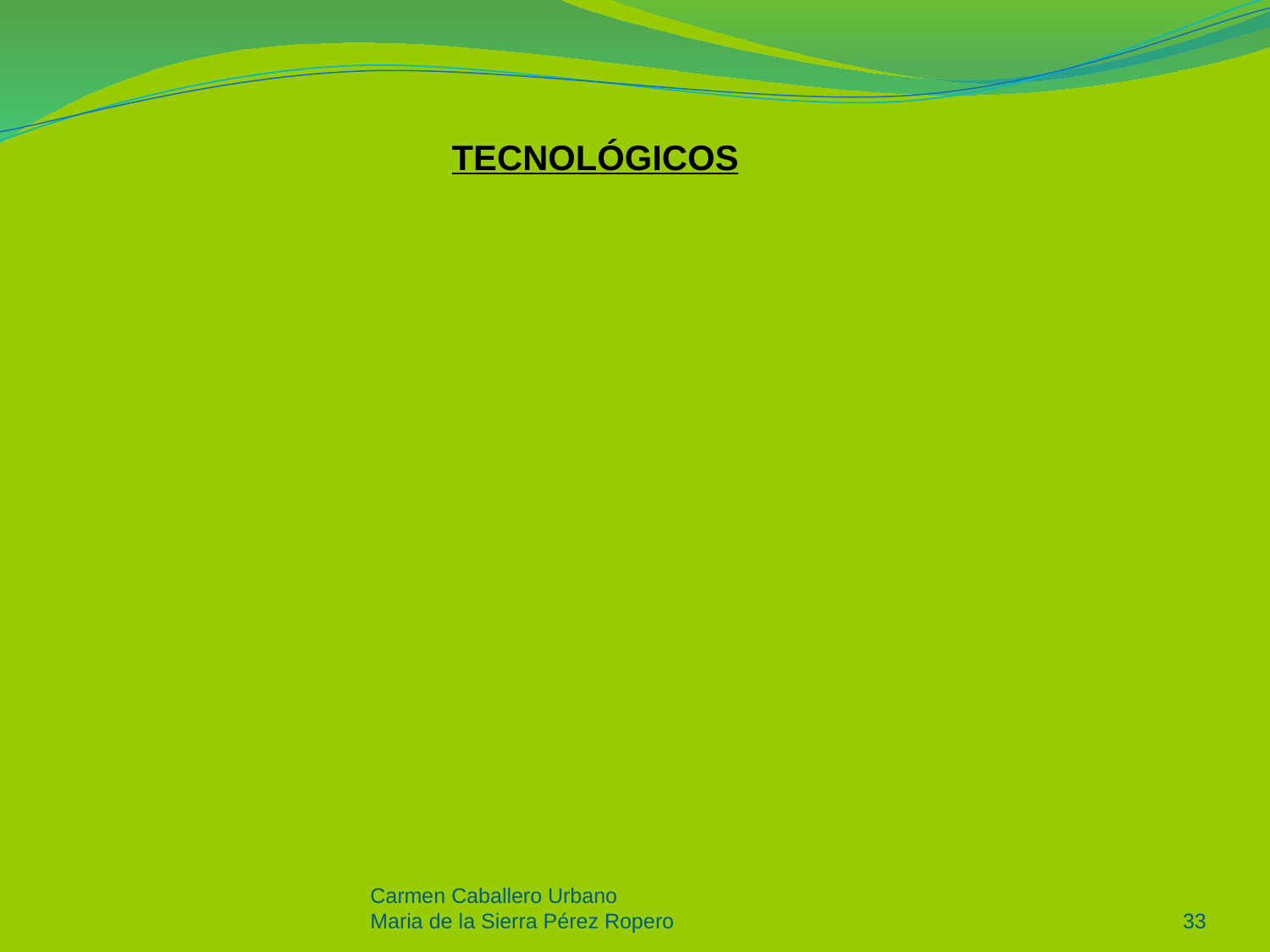

TECNOLÓGICOS
Carmen Caballero Urbano
Maria de la Sierra Pérez Ropero
33